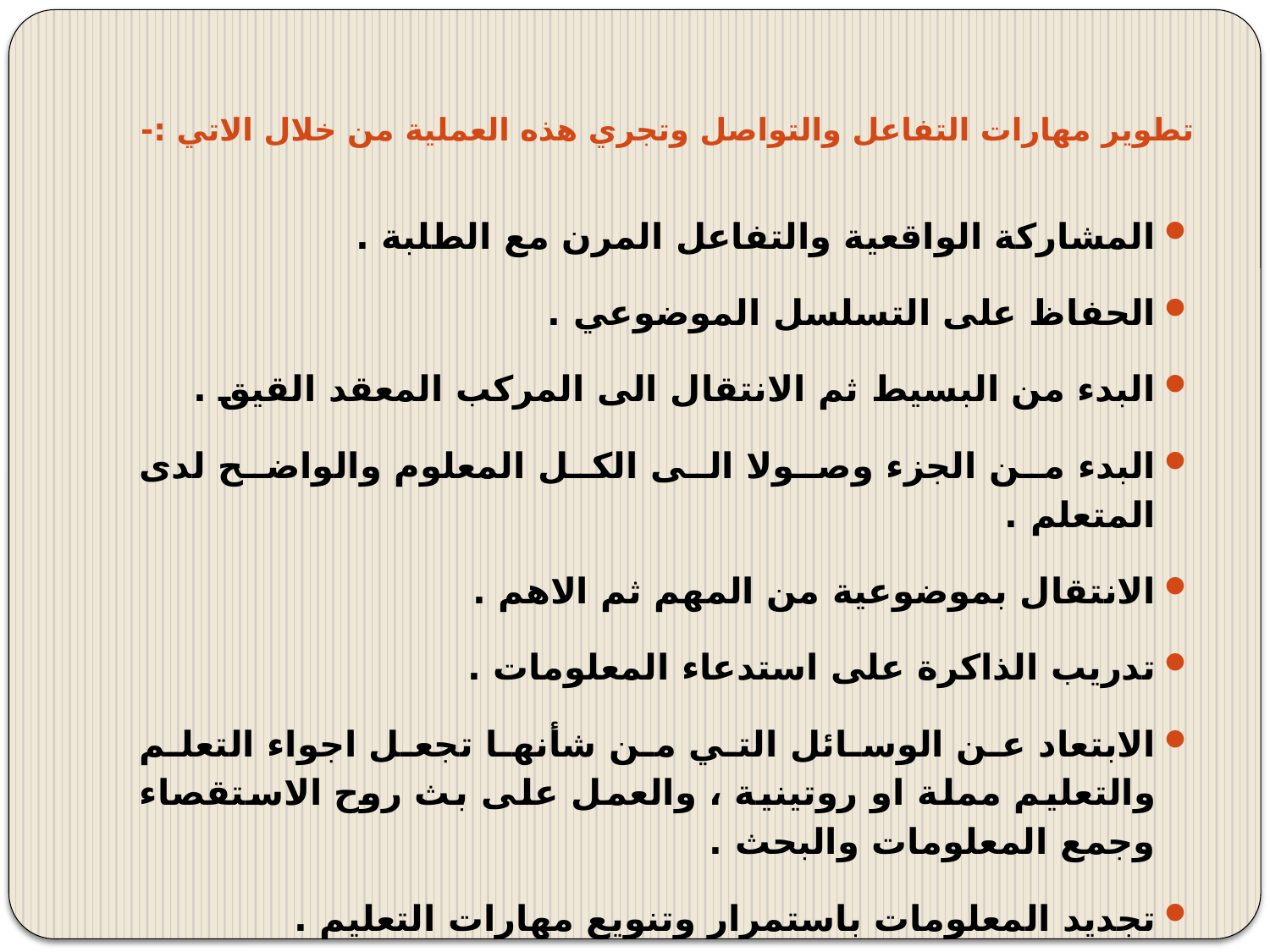

# تطوير مهارات التفاعل والتواصل وتجري هذه العملية من خلال الاتي :-
المشاركة الواقعية والتفاعل المرن مع الطلبة .
الحفاظ على التسلسل الموضوعي .
البدء من البسيط ثم الانتقال الى المركب المعقد القيق .
البدء من الجزء وصولا الى الكل المعلوم والواضح لدى المتعلم .
الانتقال بموضوعية من المهم ثم الاهم .
تدريب الذاكرة على استدعاء المعلومات .
الابتعاد عن الوسائل التي من شأنها تجعل اجواء التعلم والتعليم مملة او روتينية ، والعمل على بث روح الاستقصاء وجمع المعلومات والبحث .
تجديد المعلومات باستمرار وتنويع مهارات التعليم .
التعلم على ادارة مشروع البحث والتعامل مع المصادر والمعلومات وبخاصة المعلومات الالكترونية .
التراسل عبر وسائل الانترنت في الاستمتاع للمحاضرات ، وتلقي المعلومات ، وترتيب قواعد البيانات وتحليلها .